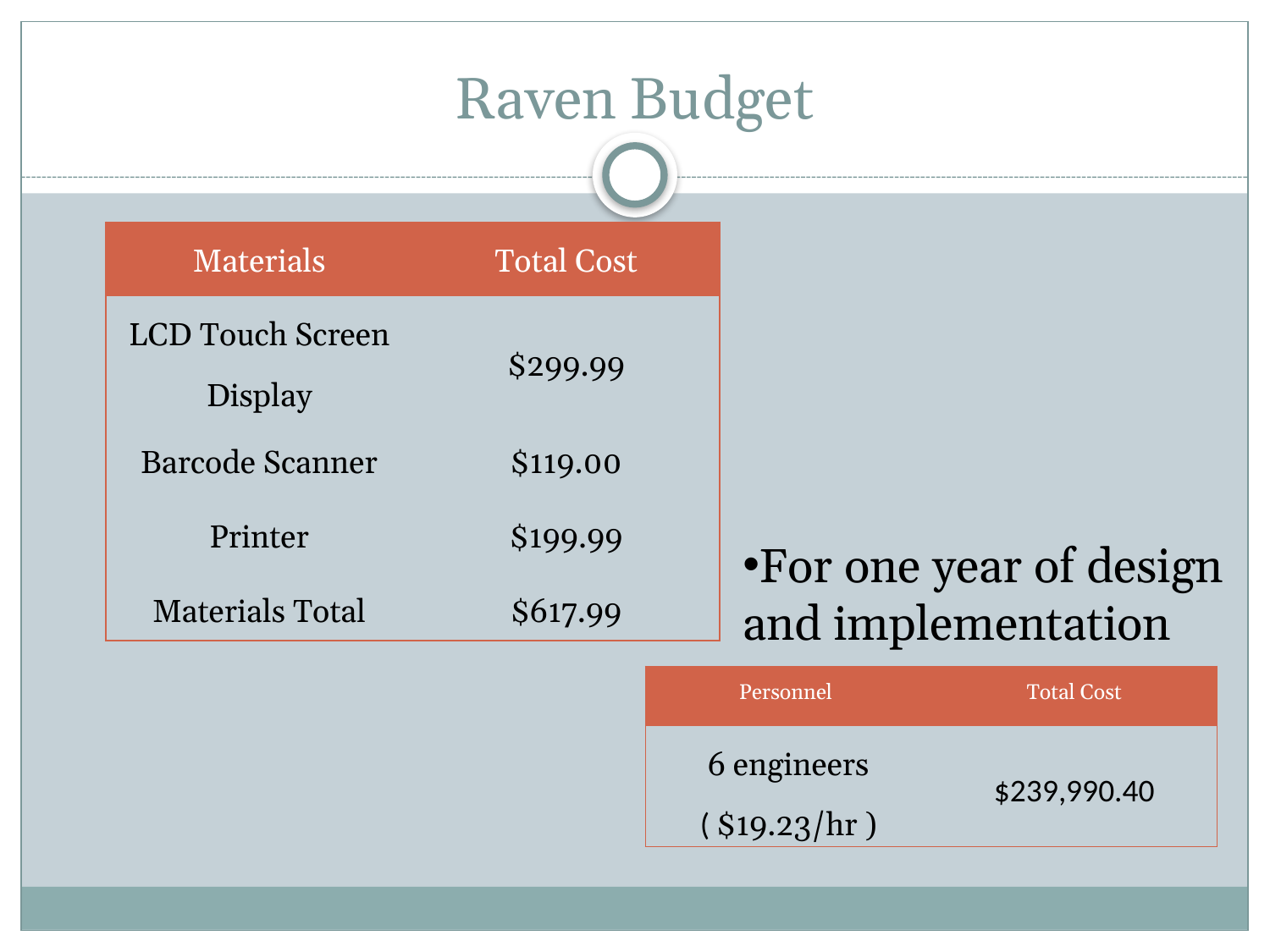

# Raven Budget
| Materials | Total Cost |
| --- | --- |
| LCD Touch Screen Display | $299.99 |
| Barcode Scanner | $119.00 |
| Printer | $199.99 |
| Materials Total | $617.99 |
For one year of design and implementation
| Personnel | Total Cost |
| --- | --- |
| 6 engineers ( $19.23/hr ) | $239,990.40 |